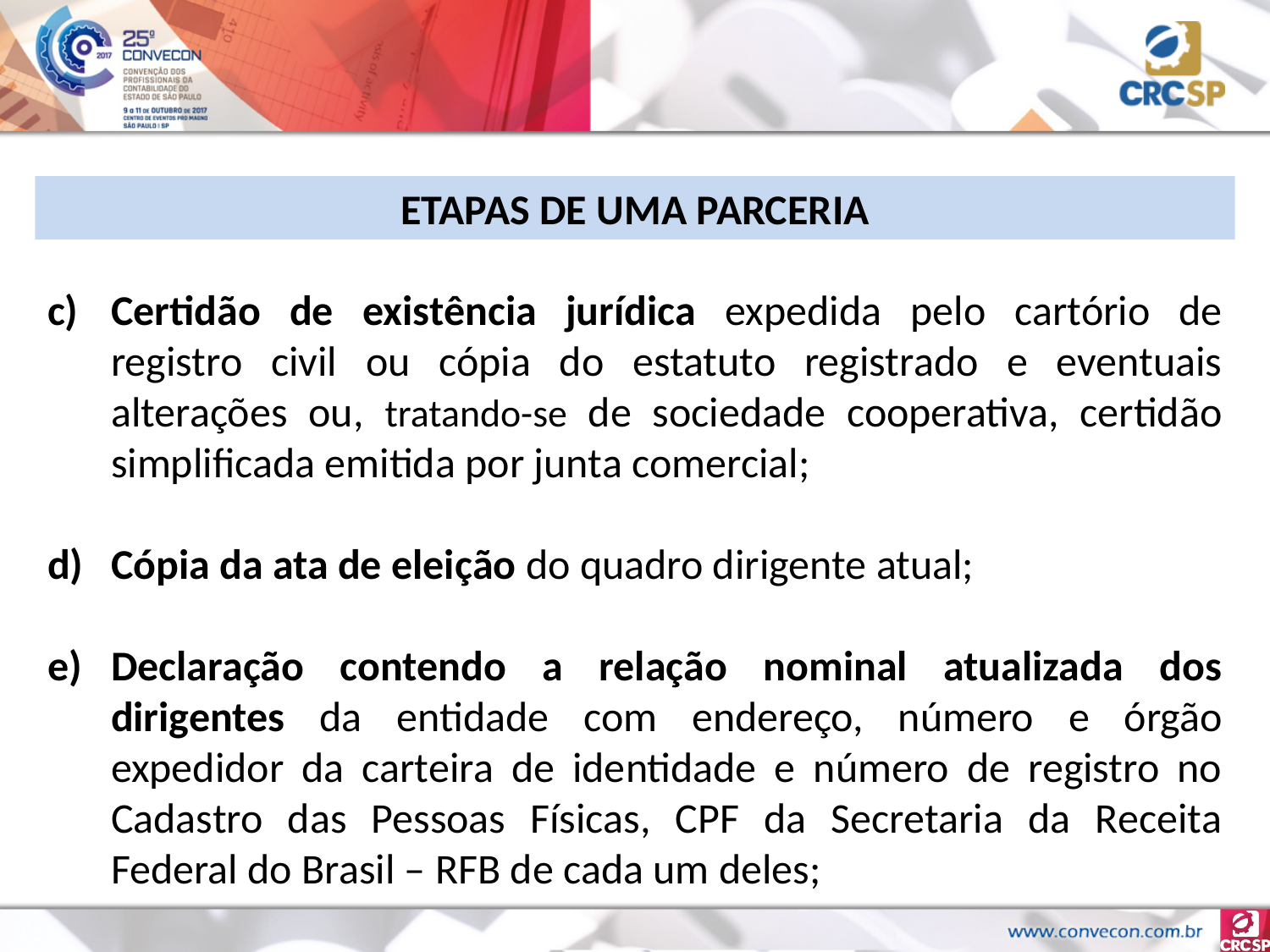

ETAPAS DE UMA PARCERIA

Certidão de existência jurídica expedida pelo cartório de registro civil ou cópia do estatuto registrado e eventuais alterações ou, tratando-se de sociedade cooperativa, certidão simplificada emitida por junta comercial;

Cópia da ata de eleição do quadro dirigente atual;

Declaração contendo a relação nominal atualizada dos dirigentes da entidade com endereço, número e órgão expedidor da carteira de identidade e número de registro no Cadastro das Pessoas Físicas, CPF da Secretaria da Receita Federal do Brasil – RFB de cada um deles;